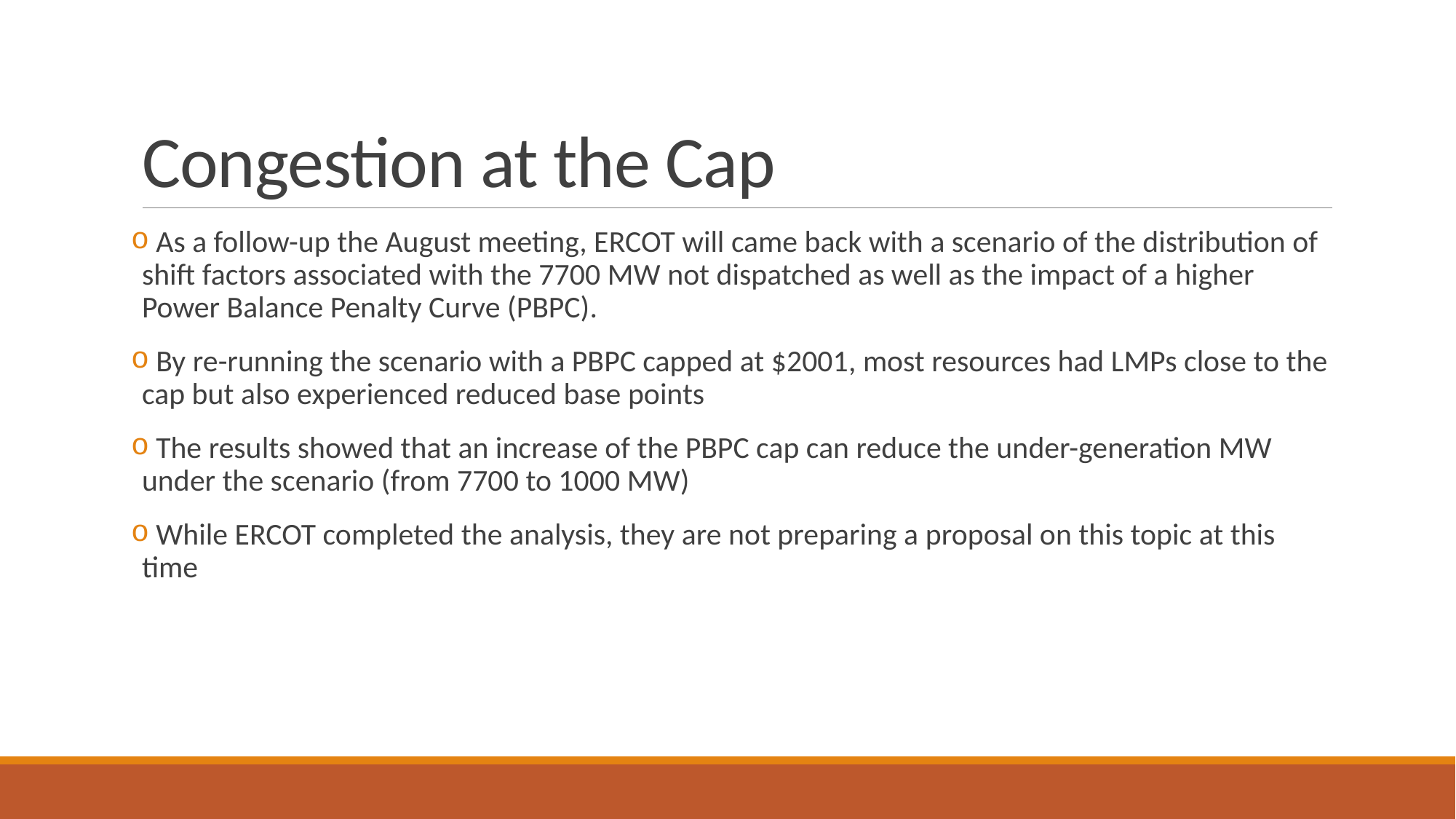

# Congestion at the Cap
 As a follow-up the August meeting, ERCOT will came back with a scenario of the distribution of shift factors associated with the 7700 MW not dispatched as well as the impact of a higher Power Balance Penalty Curve (PBPC).
 By re-running the scenario with a PBPC capped at $2001, most resources had LMPs close to the cap but also experienced reduced base points
 The results showed that an increase of the PBPC cap can reduce the under-generation MW under the scenario (from 7700 to 1000 MW)
 While ERCOT completed the analysis, they are not preparing a proposal on this topic at this time